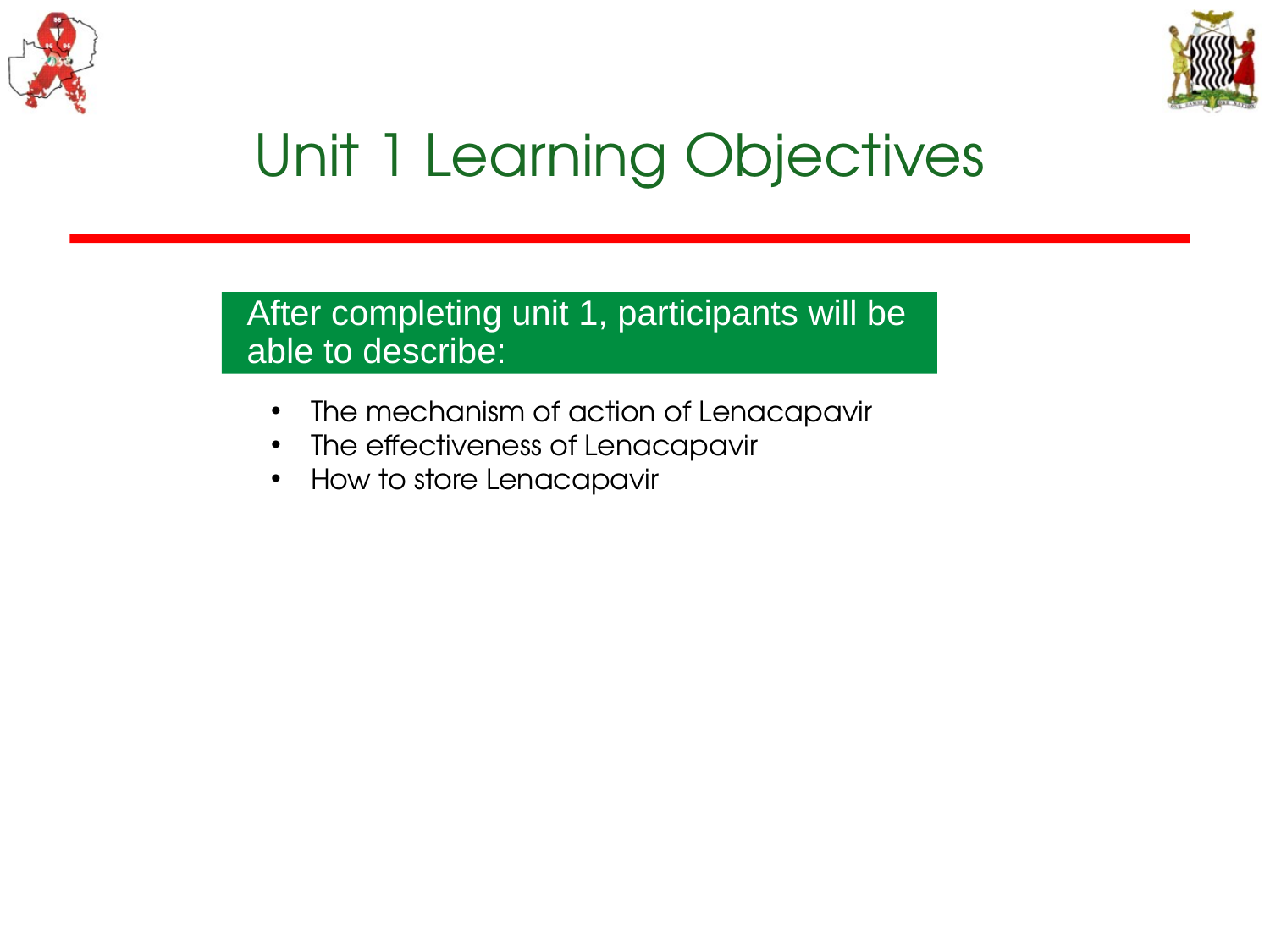

# Unit 1 Learning Objectives
After completing unit 1, participants will be able to describe:​

The mechanism of action of Lenacapavir
The effectiveness of Lenacapavir
How to store Lenacapavir